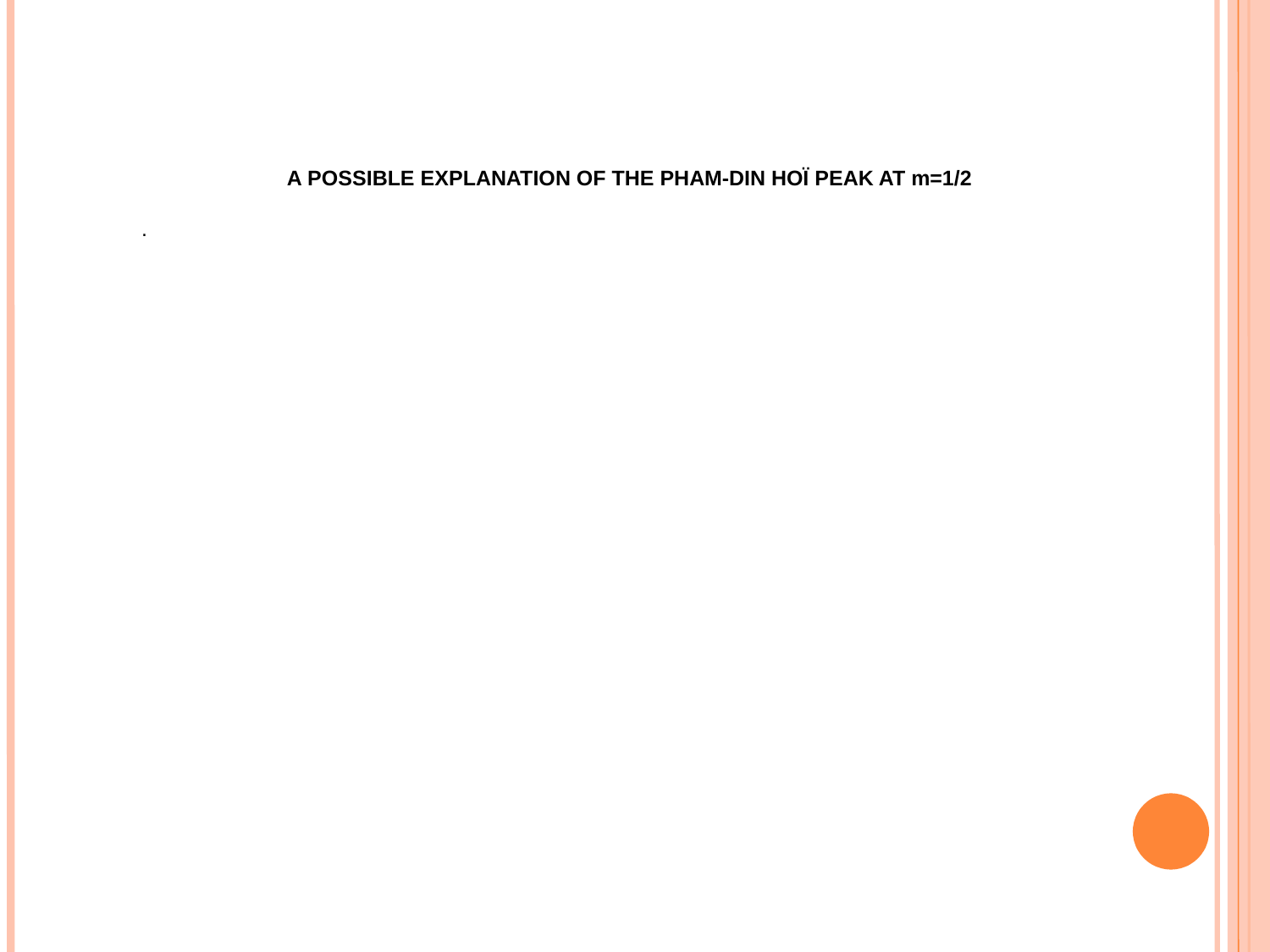

A POSSIBLE EXPLANATION OF THE PHAM-DIN HOÏ PEAK AT m=1/2

.